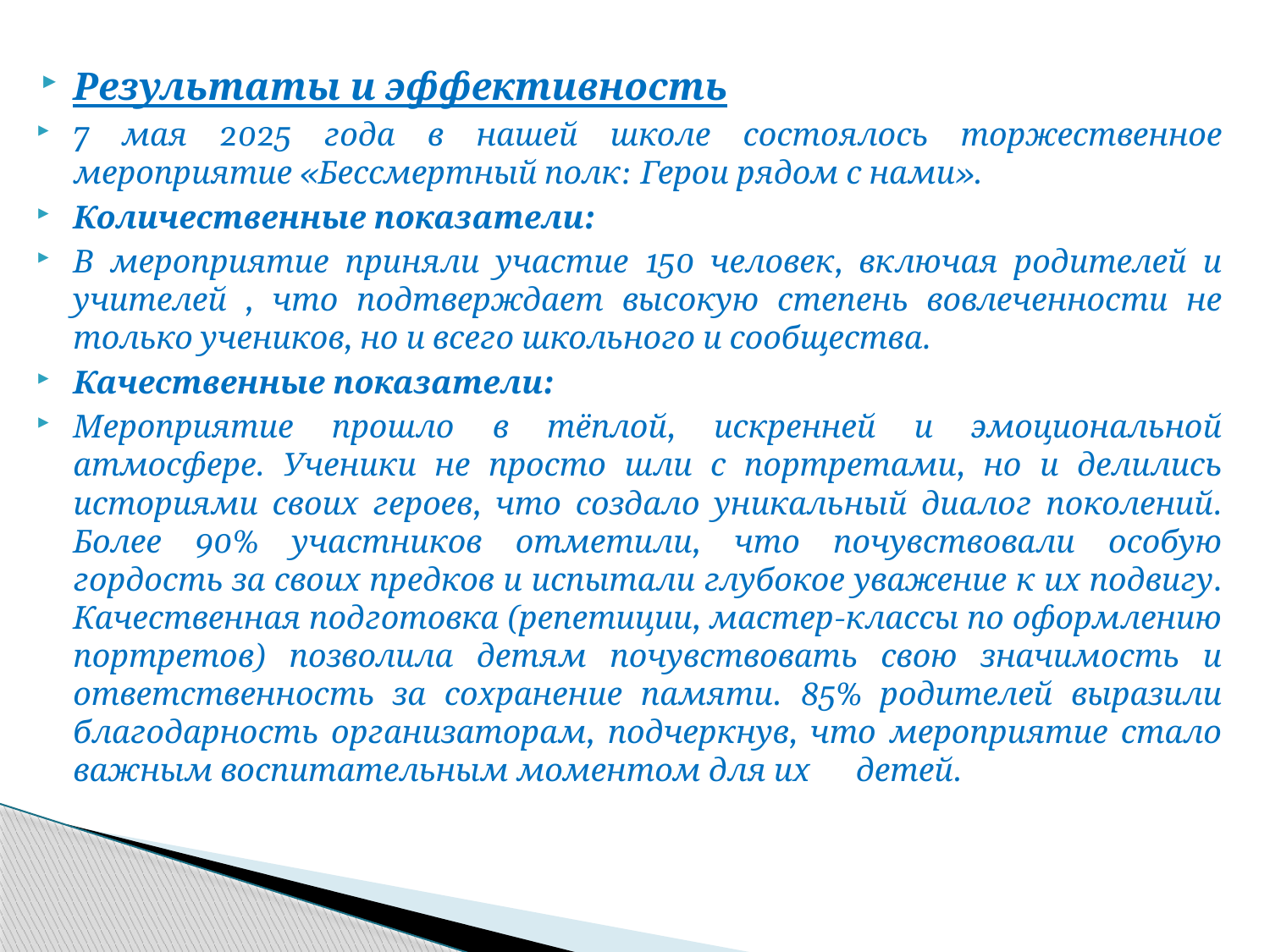

Результаты и эффективность
7 мая 2025 года в нашей школе состоялось торжественное мероприятие «Бессмертный полк: Герои рядом с нами».
Количественные показатели:
В мероприятие приняли участие 150 человек, включая родителей и учителей , что подтверждает высокую степень вовлеченности не только учеников, но и всего школьного и сообщества.
Качественные показатели:
Мероприятие прошло в тёплой, искренней и эмоциональной атмосфере. Ученики не просто шли с портретами, но и делились историями своих героев, что создало уникальный диалог поколений. Более 90% участников отметили, что почувствовали особую гордость за своих предков и испытали глубокое уважение к их подвигу. Качественная подготовка (репетиции, мастер-классы по оформлению портретов) позволила детям почувствовать свою значимость и ответственность за сохранение памяти. 85% родителей выразили благодарность организаторам, подчеркнув, что мероприятие стало важным воспитательным моментом для их      детей.